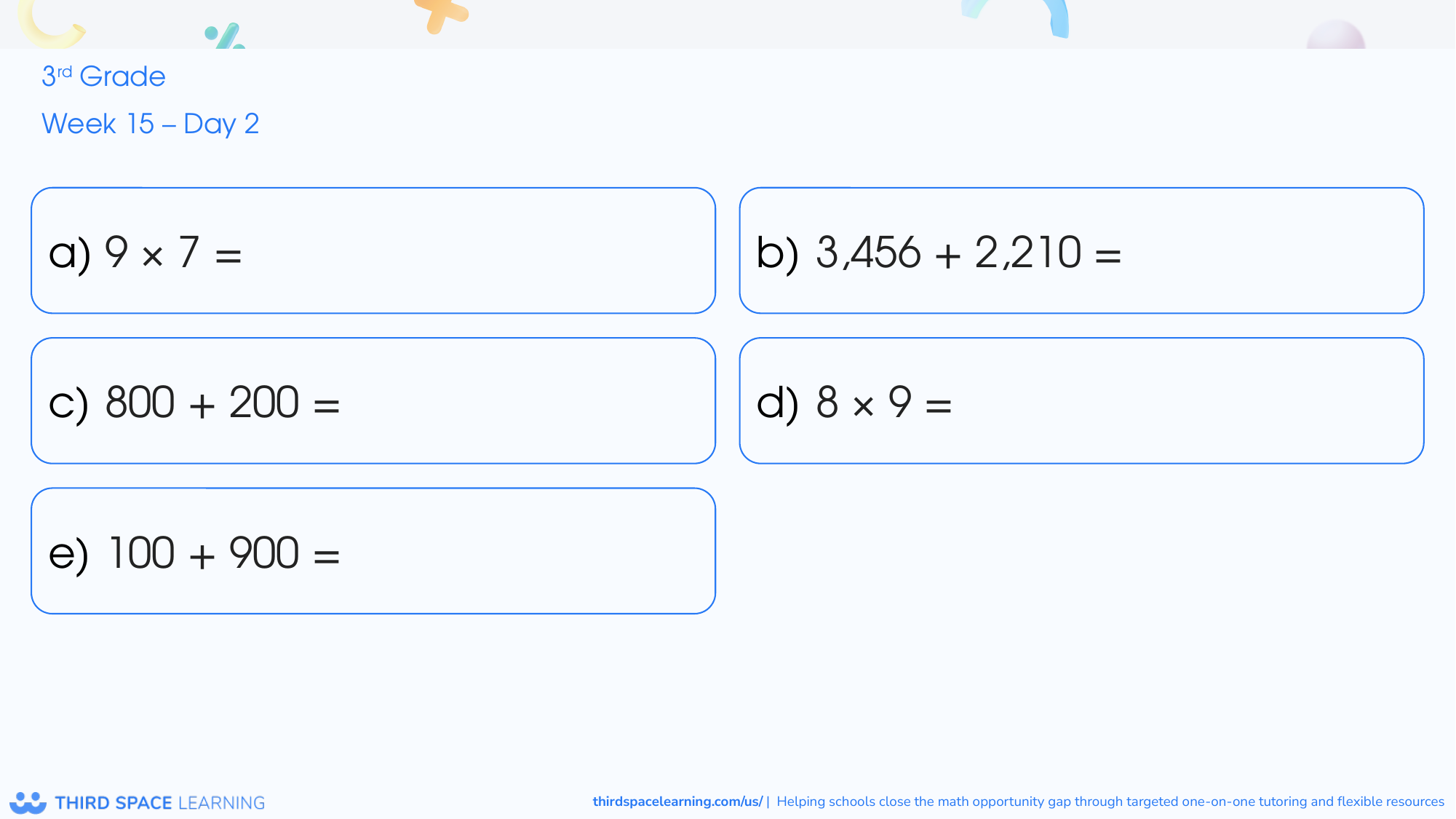

3rd Grade
Week 15 – Day 2
9 × 7 =
3,456 + 2,210 =
800 + 200 =
8 × 9 =
100 + 900 =